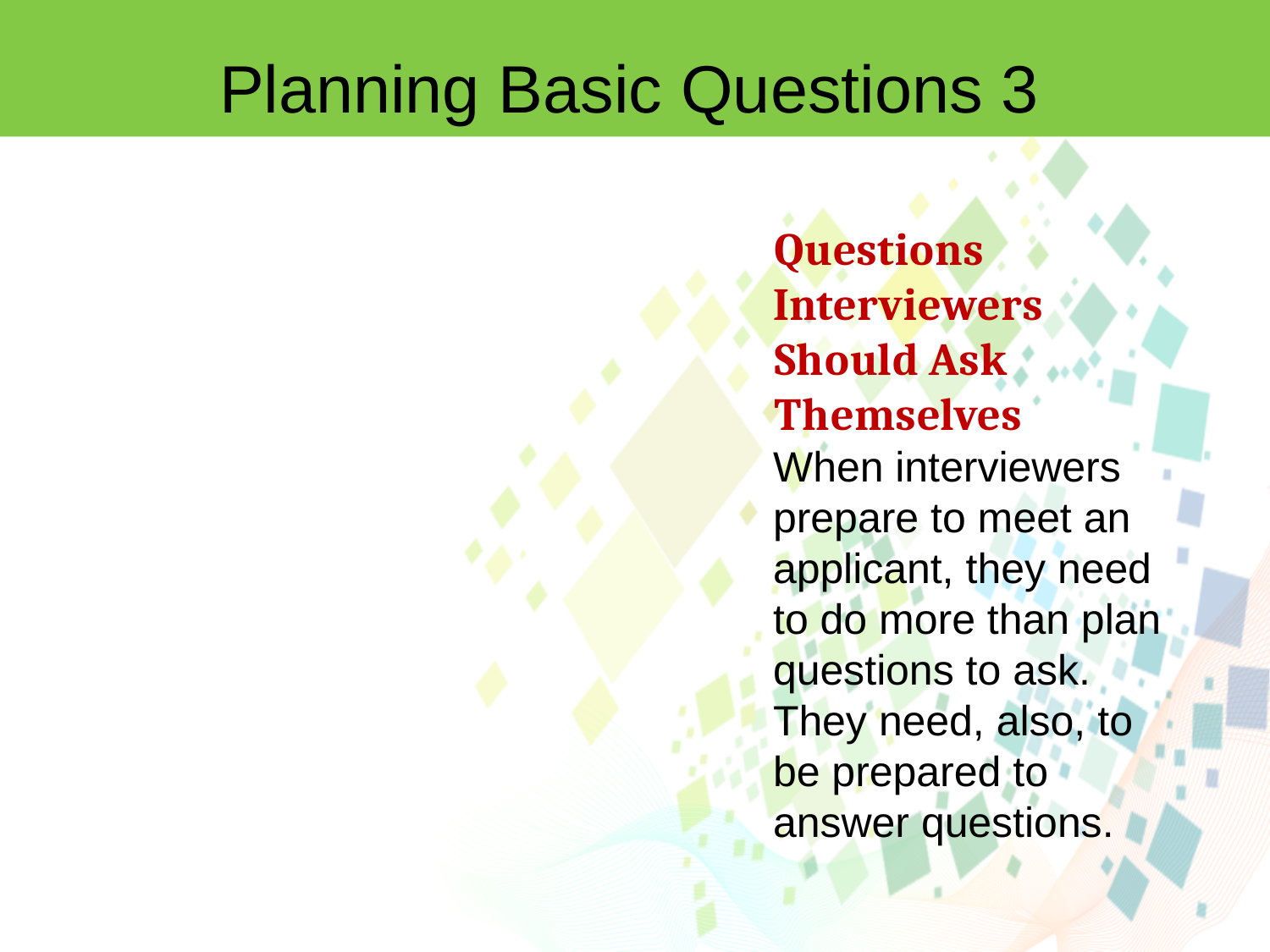

Planning Basic Questions 3
Questions Interviewers Should Ask Themselves
When interviewers prepare to meet an applicant, they need to do more than plan questions to ask. They need, also, to be prepared to answer questions.